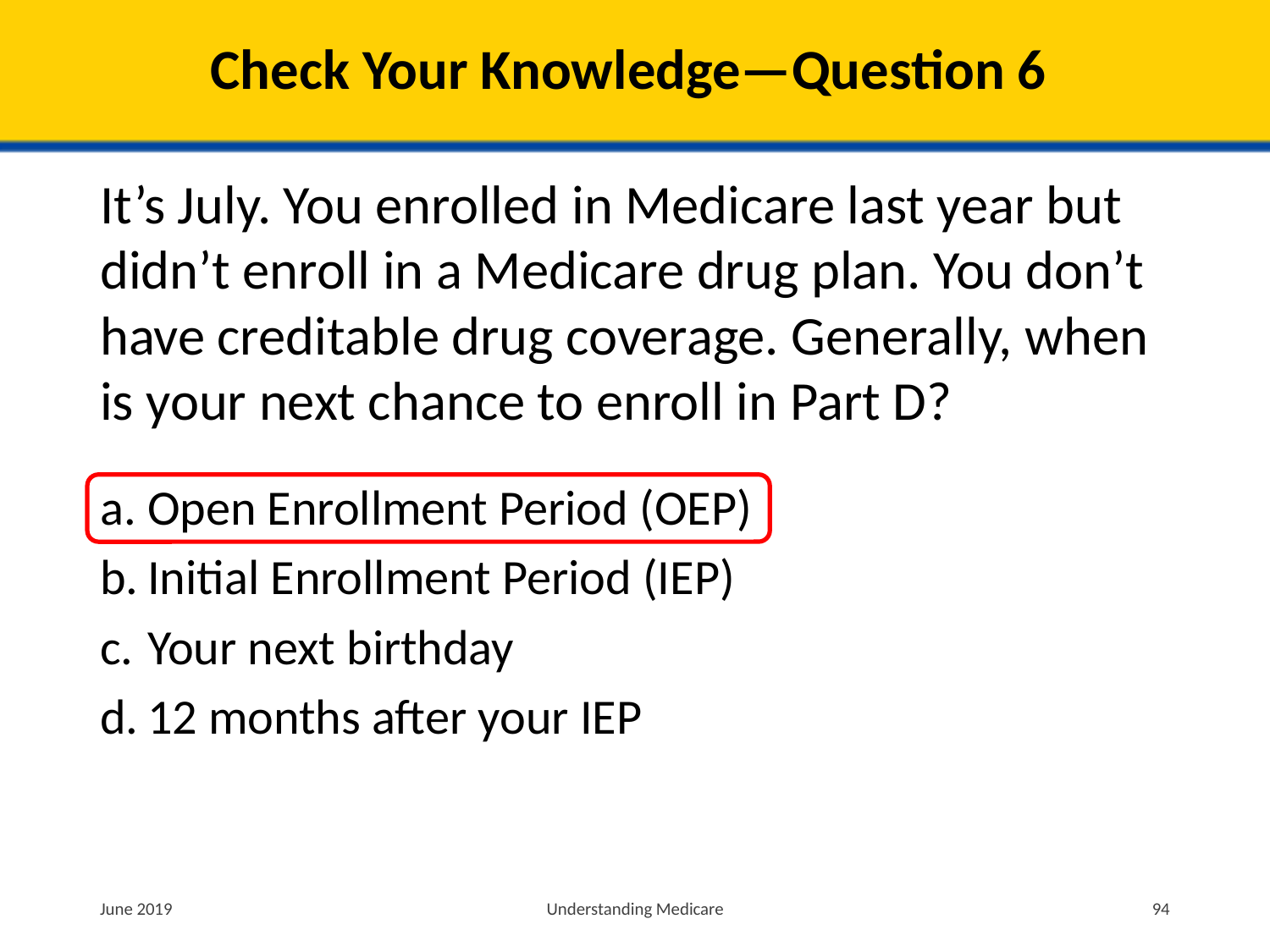

# Check Your Knowledge—Question 6
It’s July. You enrolled in Medicare last year but didn’t enroll in a Medicare drug plan. You don’t have creditable drug coverage. Generally, when is your next chance to enroll in Part D?
Open Enrollment Period (OEP)
Initial Enrollment Period (IEP)
Your next birthday
12 months after your IEP

June 2019
Understanding Medicare
94